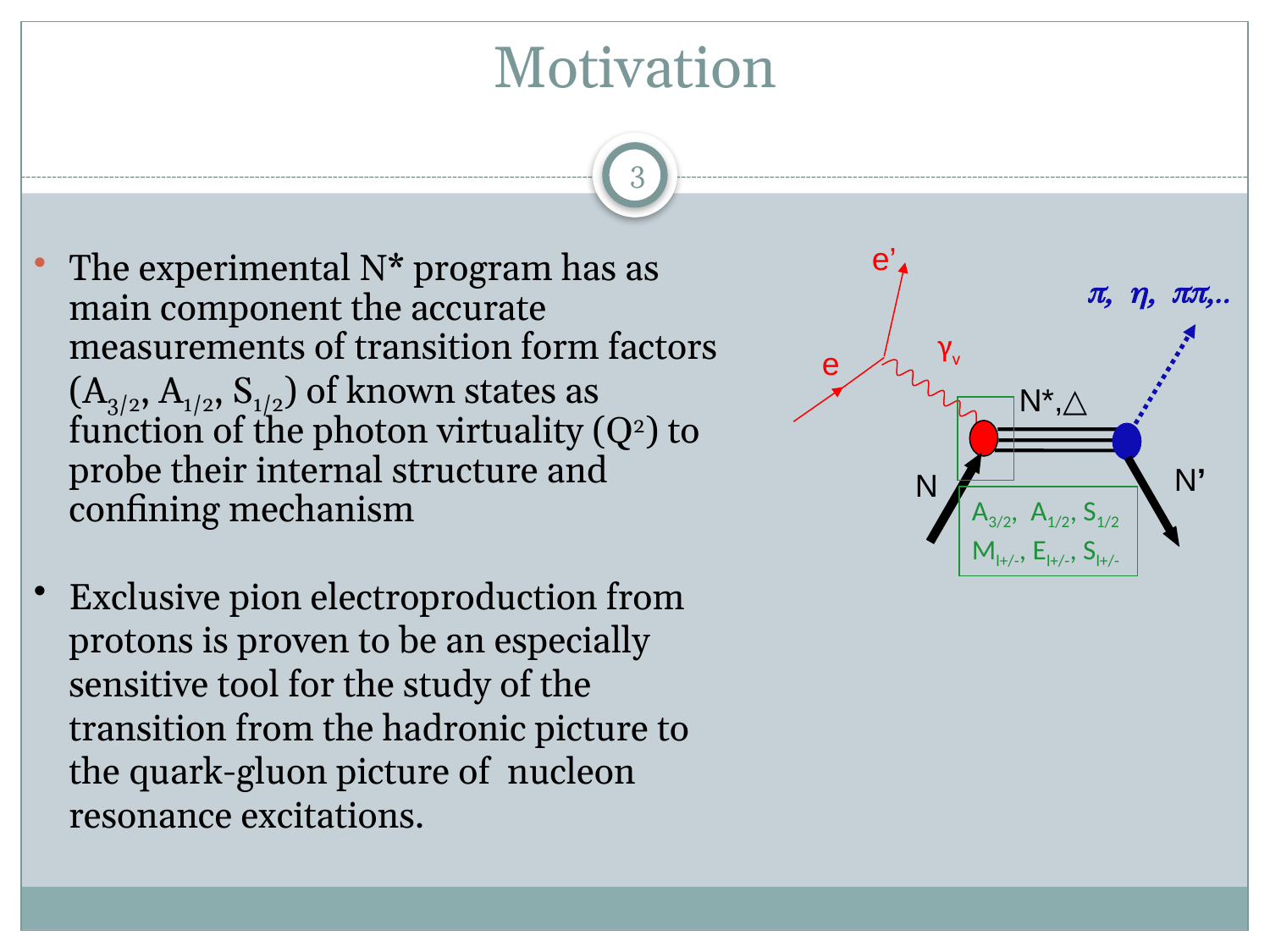

# Motivation
3
e’

π, η, ππ,..
γv

e
N*,△

N’
N
A3/2,  A1/2, S1/2
Ml+/-, El+/-, Sl+/-
The experimental N* program has as main component the accurate measurements of transition form factors (A3/2, A1/2, S1/2) of known states as function of the photon virtuality (Q2) to probe their internal structure and confining mechanism
Exclusive pion electroproduction from protons is proven to be an especially sensitive tool for the study of the transition from the hadronic picture to the quark-gluon picture of  nucleon resonance excitations.